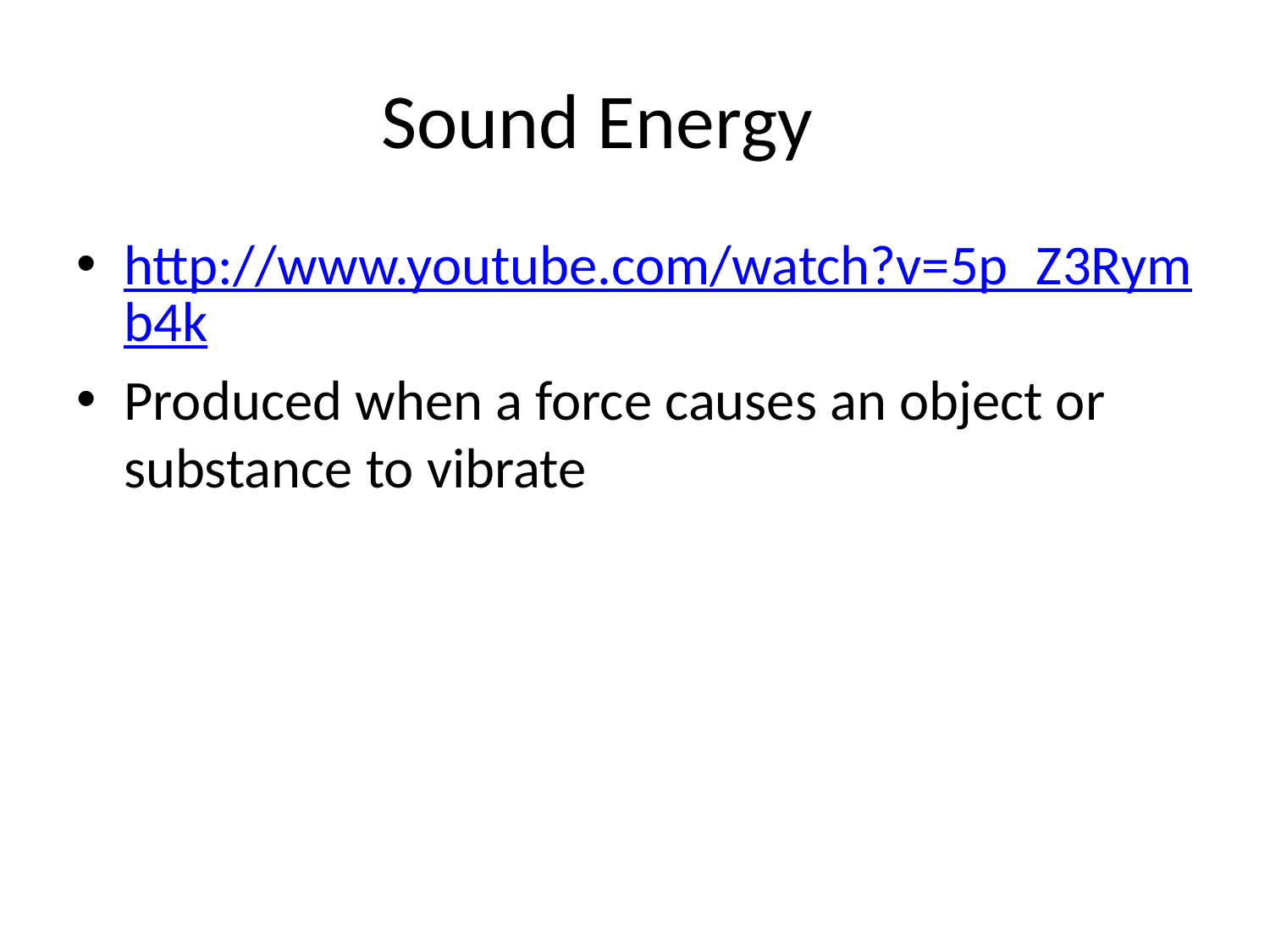

# Sound Energy
http://www.youtube.com/watch?v=5p_Z3Rymb4k
Produced when a force causes an object or substance to vibrate